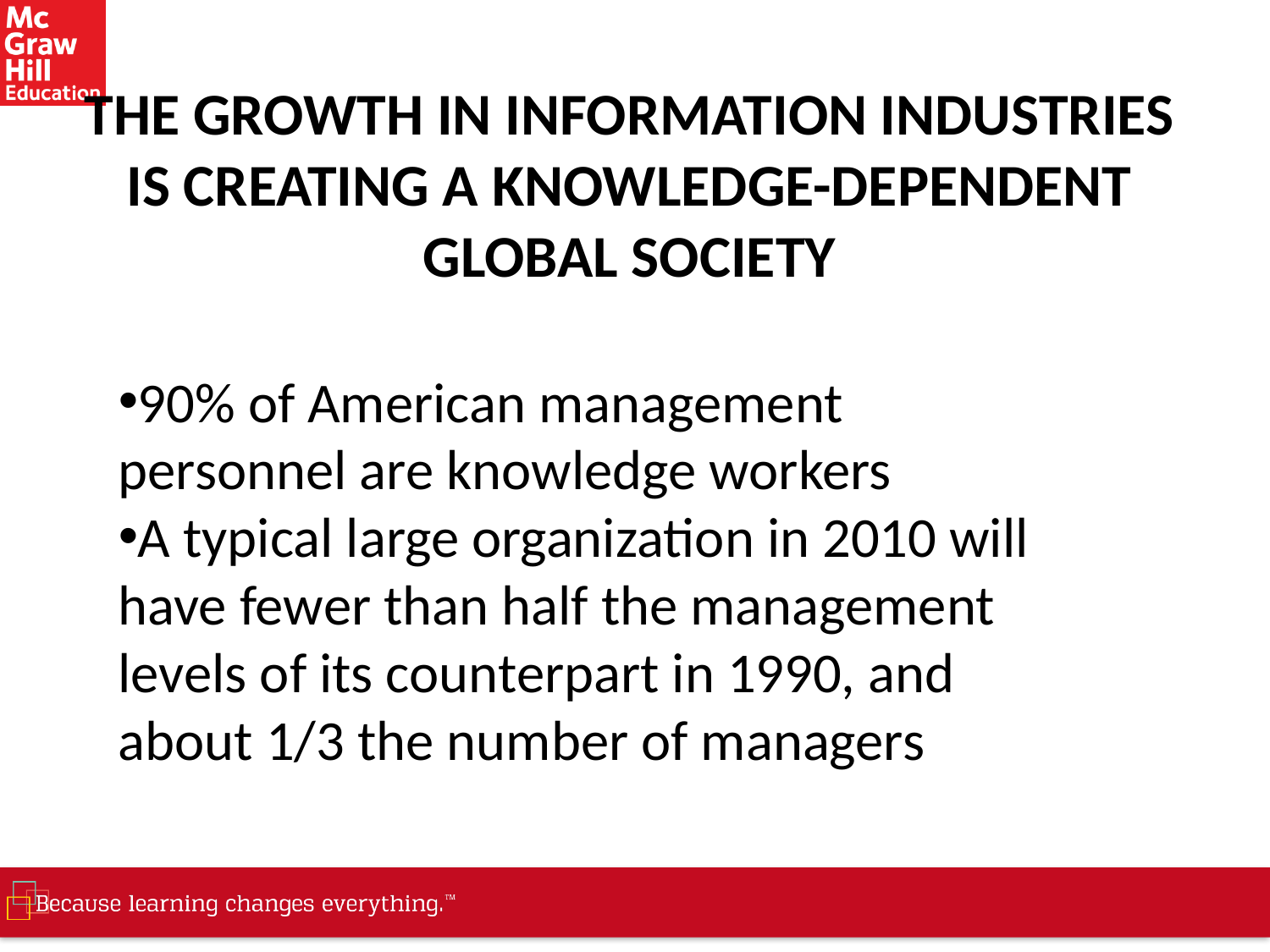

# THE GROWTH IN INFORMATION INDUSTRIES IS CREATING A KNOWLEDGE-DEPENDENT GLOBAL SOCIETY
90% of American management personnel are knowledge workers
A typical large organization in 2010 will have fewer than half the management levels of its counterpart in 1990, and about 1/3 the number of managers